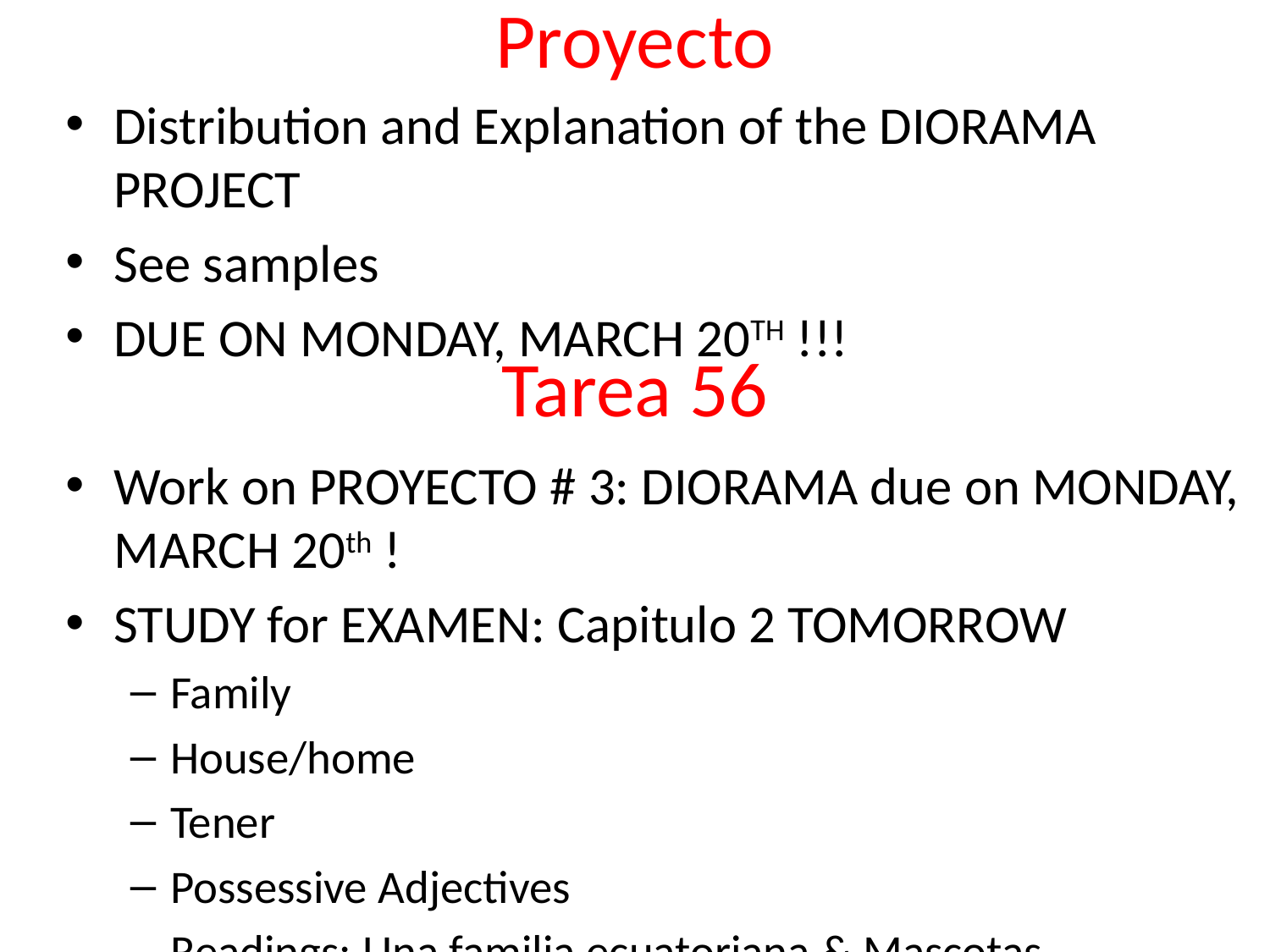

# Proyecto
Distribution and Explanation of the DIORAMA PROJECT
See samples
DUE ON MONDAY, MARCH 20TH !!!

Work on PROYECTO # 3: DIORAMA due on MONDAY, MARCH 20th !
STUDY for EXAMEN: Capitulo 2 TOMORROW
Family
House/home
Tener
Possessive Adjectives
Readings: Una familia ecuatoriana & Mascotas

Tarea 56